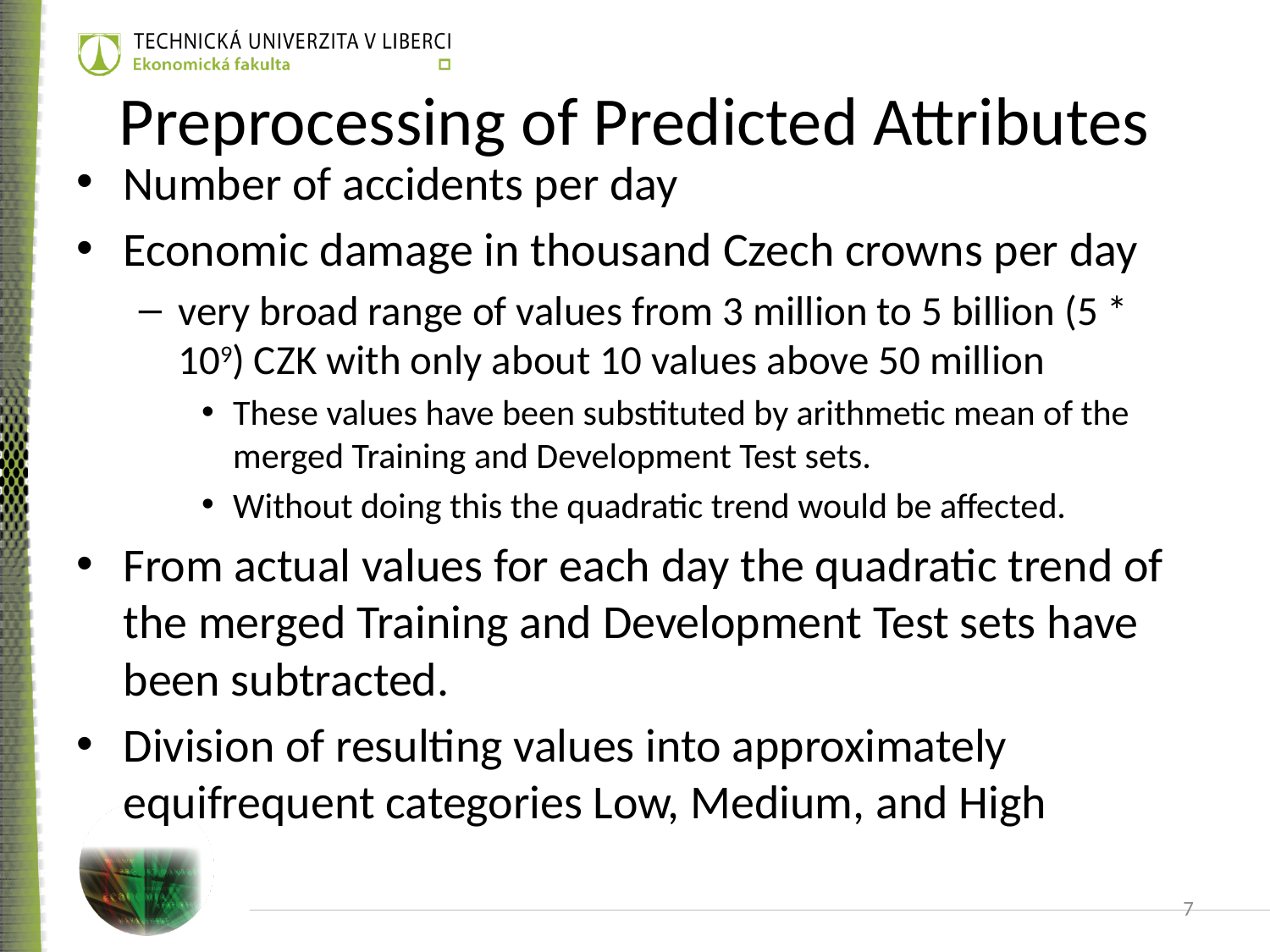

# Preprocessing of Predicted Attributes
Number of accidents per day
Economic damage in thousand Czech crowns per day
very broad range of values from 3 million to 5 billion (5 * 109) CZK with only about 10 values above 50 million
These values have been substituted by arithmetic mean of the merged Training and Development Test sets.
Without doing this the quadratic trend would be affected.
From actual values for each day the quadratic trend of the merged Training and Development Test sets have been subtracted.
Division of resulting values into approximately equifrequent categories Low, Medium, and High
7